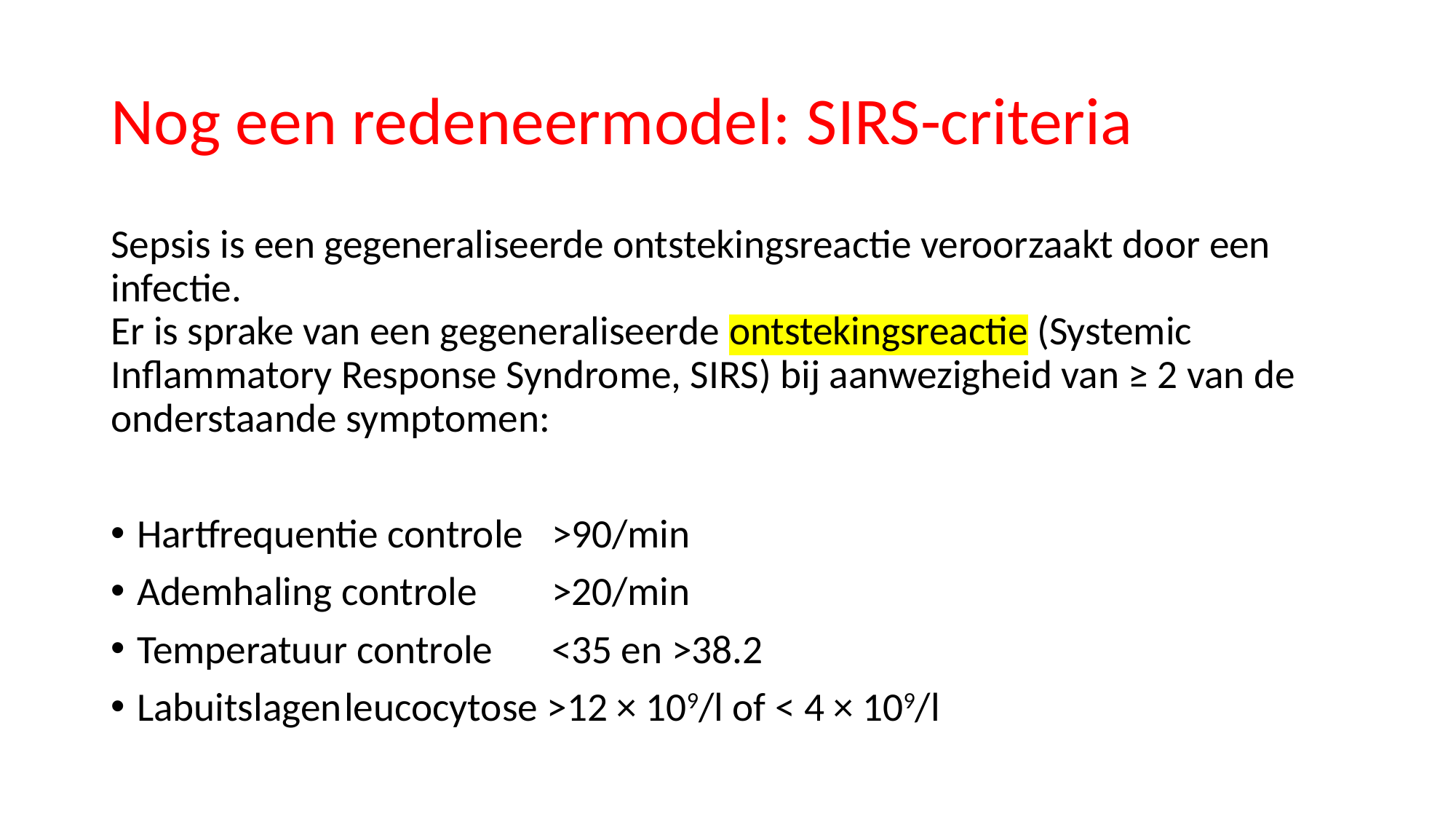

# Nog een redeneermodel: SIRS-criteria
Sepsis is een gegeneraliseerde ontstekingsreactie veroorzaakt door een infectie.
Er is sprake van een gegeneraliseerde ontstekingsreactie (Systemic Inflammatory Response Syndrome, SIRS) bij aanwezigheid van ≥ 2 van de onderstaande symptomen:

Hartfrequentie controle	>90/min
Ademhaling controle		>20/min
Temperatuur controle		<35 en >38.2
Labuitslagen			leucocytose >12 × 109/l of < 4 × 109/l